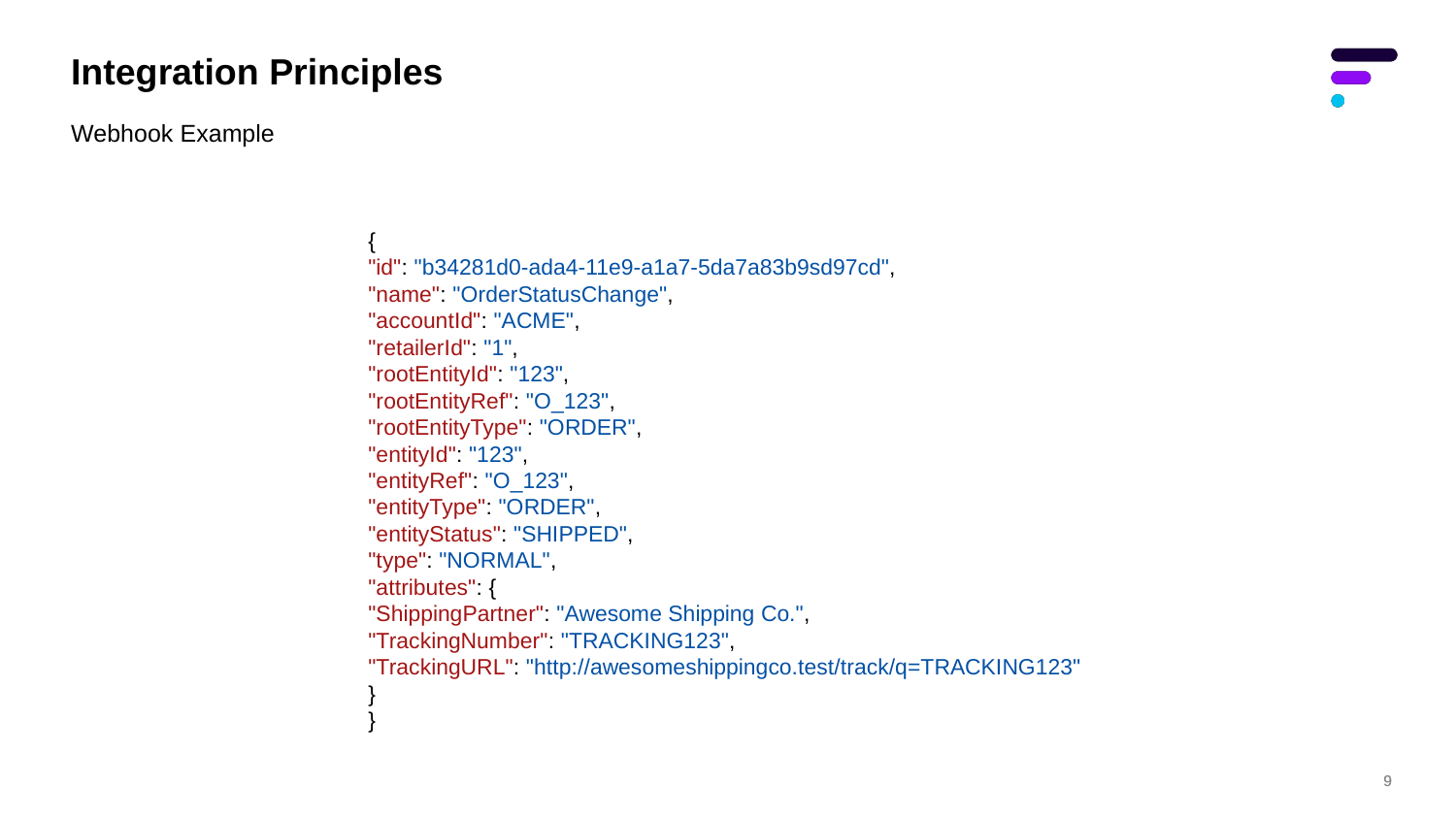

# Integration Principles
Webhook Example
{
"id": "b34281d0-ada4-11e9-a1a7-5da7a83b9sd97cd",
"name": "OrderStatusChange",
"accountId": "ACME",
"retailerId": "1",
"rootEntityId": "123",
"rootEntityRef": "O_123",
"rootEntityType": "ORDER",
"entityId": "123",
"entityRef": "O_123",
"entityType": "ORDER",
"entityStatus": "SHIPPED",
"type": "NORMAL",
"attributes": {
"ShippingPartner": "Awesome Shipping Co.",
"TrackingNumber": "TRACKING123",
"TrackingURL": "http://awesomeshippingco.test/track/q=TRACKING123"
}
}